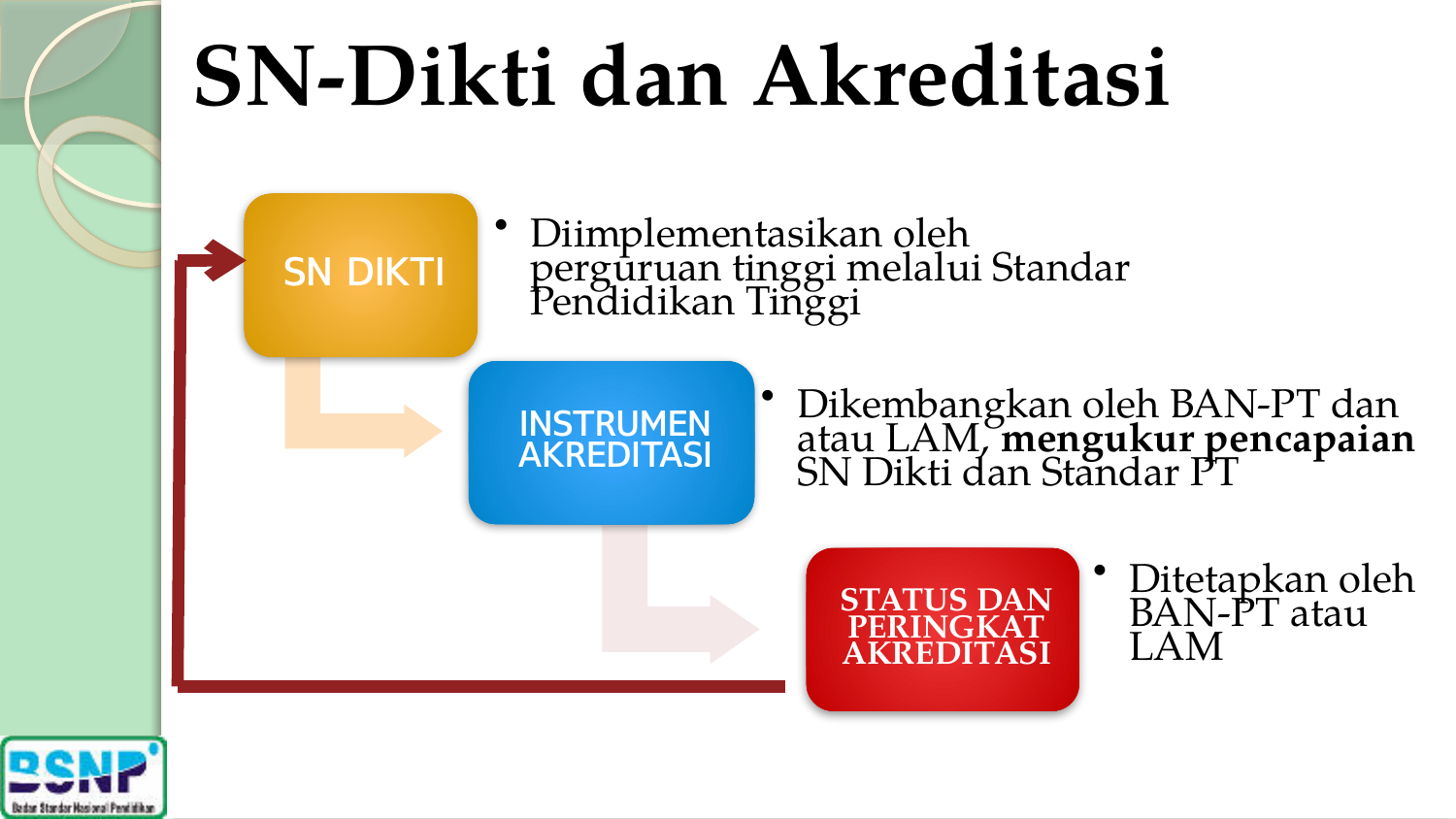

# SN-Dikti dan Akreditasi
SN DIKTI
Diimplementasikan oleh perguruan tinggi melalui Standar Pendidikan Tinggi
INSTRUMEN AKREDITASI
Dikembangkan oleh BAN-PT dan atau LAM, mengukur pencapaian SN Dikti dan Standar PT
STATUS DAN PERINGKAT AKREDITASI
Ditetapkan oleh BAN-PT atau LAM